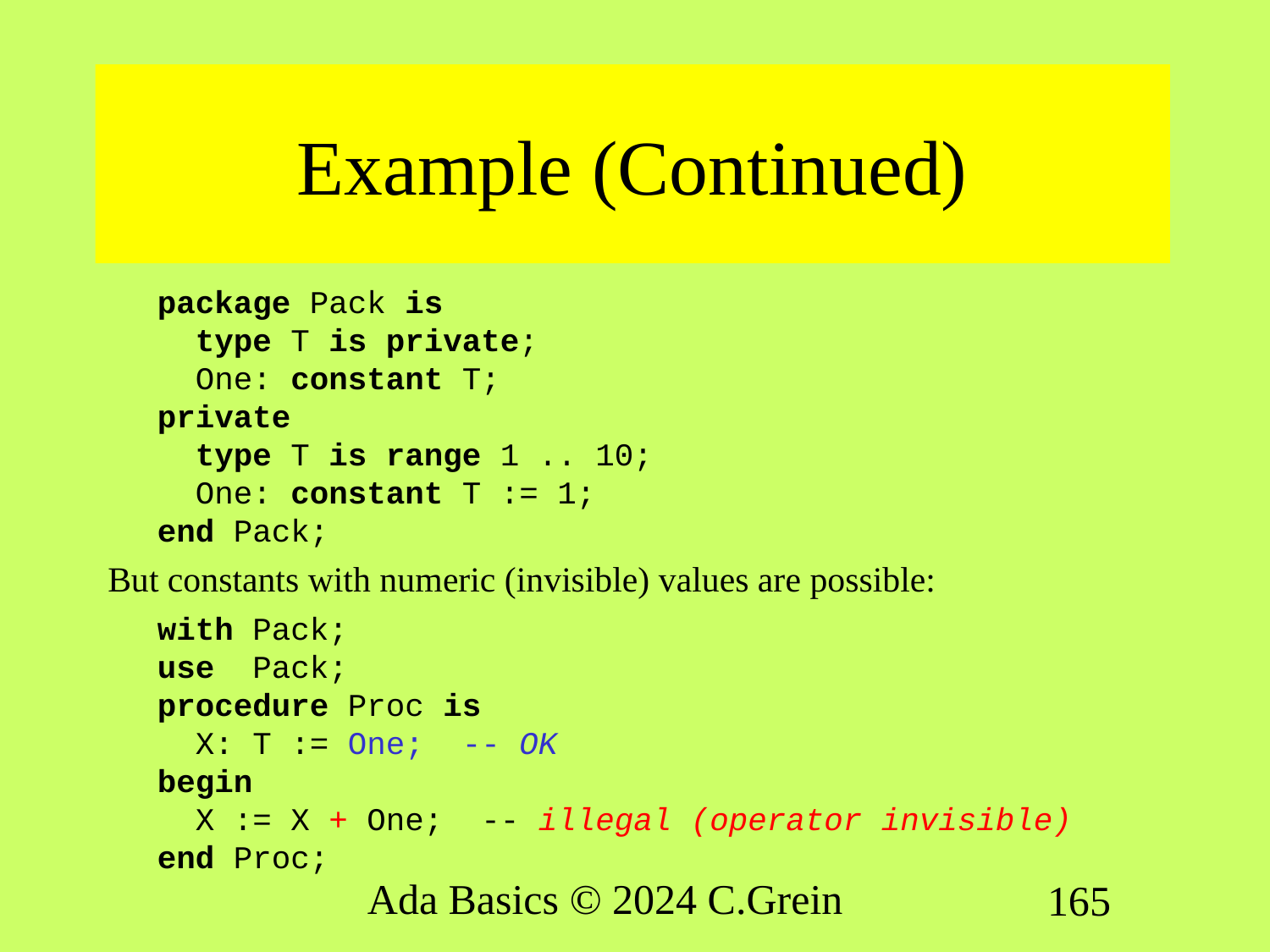

# Example (Continued)
package Pack is
  type T is private;
  One: constant T;
private
  type T is range 1 .. 10;
  One: constant T := 1;
end Pack;
But constants with numeric (invisible) values are possible:
with Pack;
use  Pack;
procedure Proc is
  X: T := One;  -- OK
begin
  X := X + One;  -- illegal (operator invisible)
end Proc;
Ada Basics © 2024 C.Grein
165